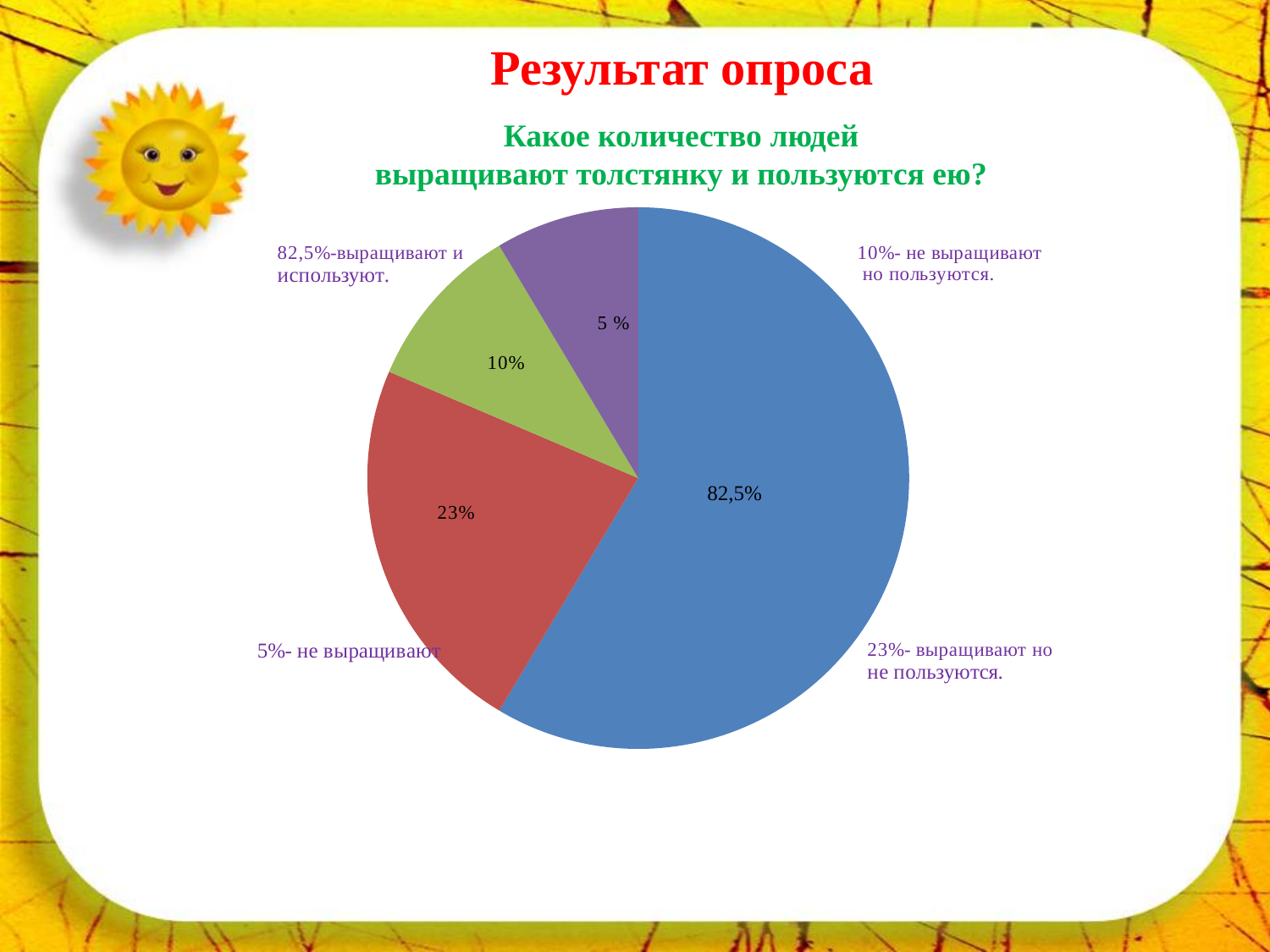

Результат опроса
                             Какое количество людей
             выращивают толстянку и пользуются ею?

### Chart

| Category | Продажи |
|---|---|
| Кв. 1 | 8.200000000000001 |
| Кв. 2 | 3.2 |
| Кв. 3 | 1.4 |
| Кв. 4 | 1.2 |